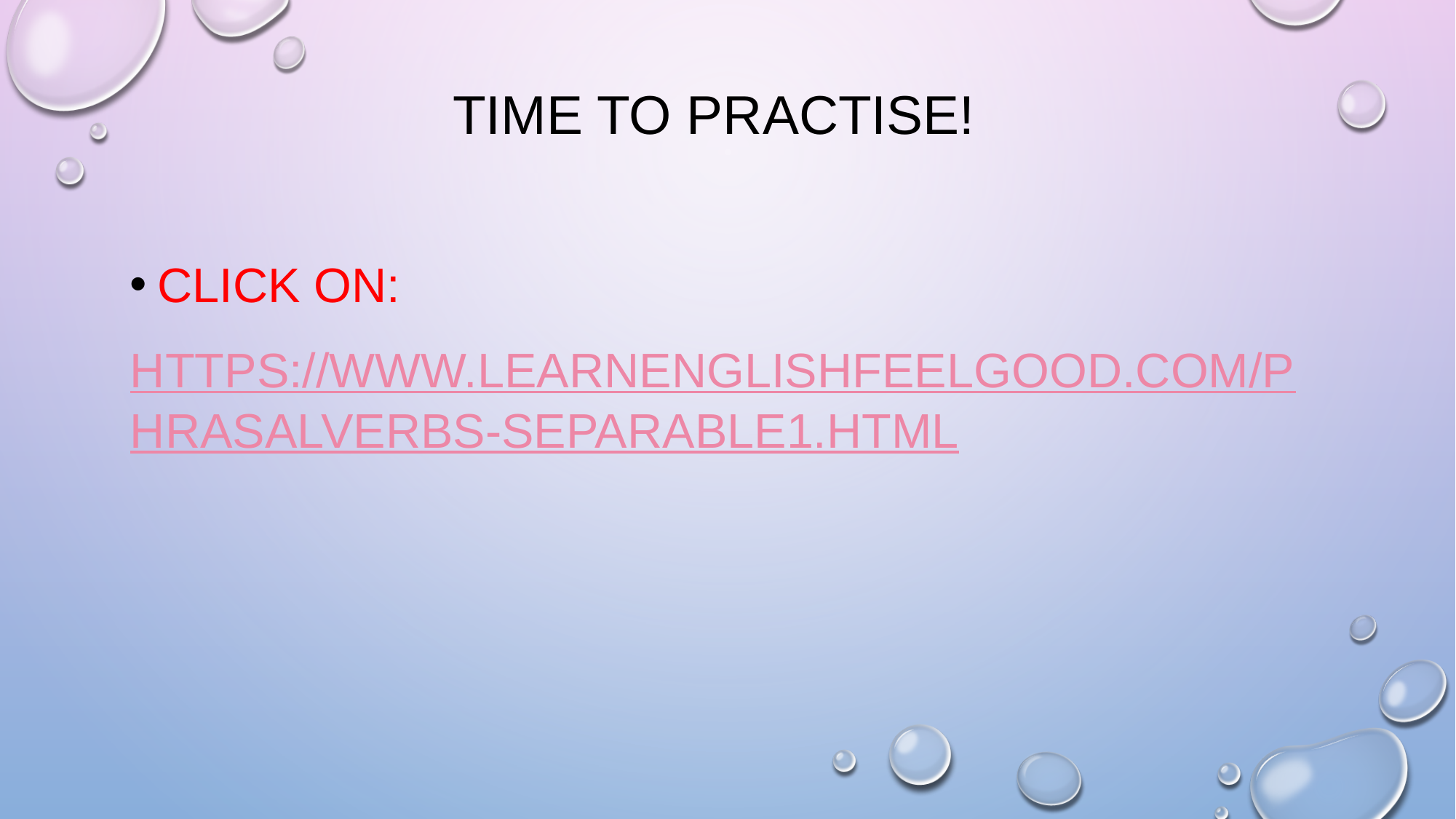

# Time to practise!
Click on:
https://www.learnenglishfeelgood.com/phrasalverbs-separable1.html